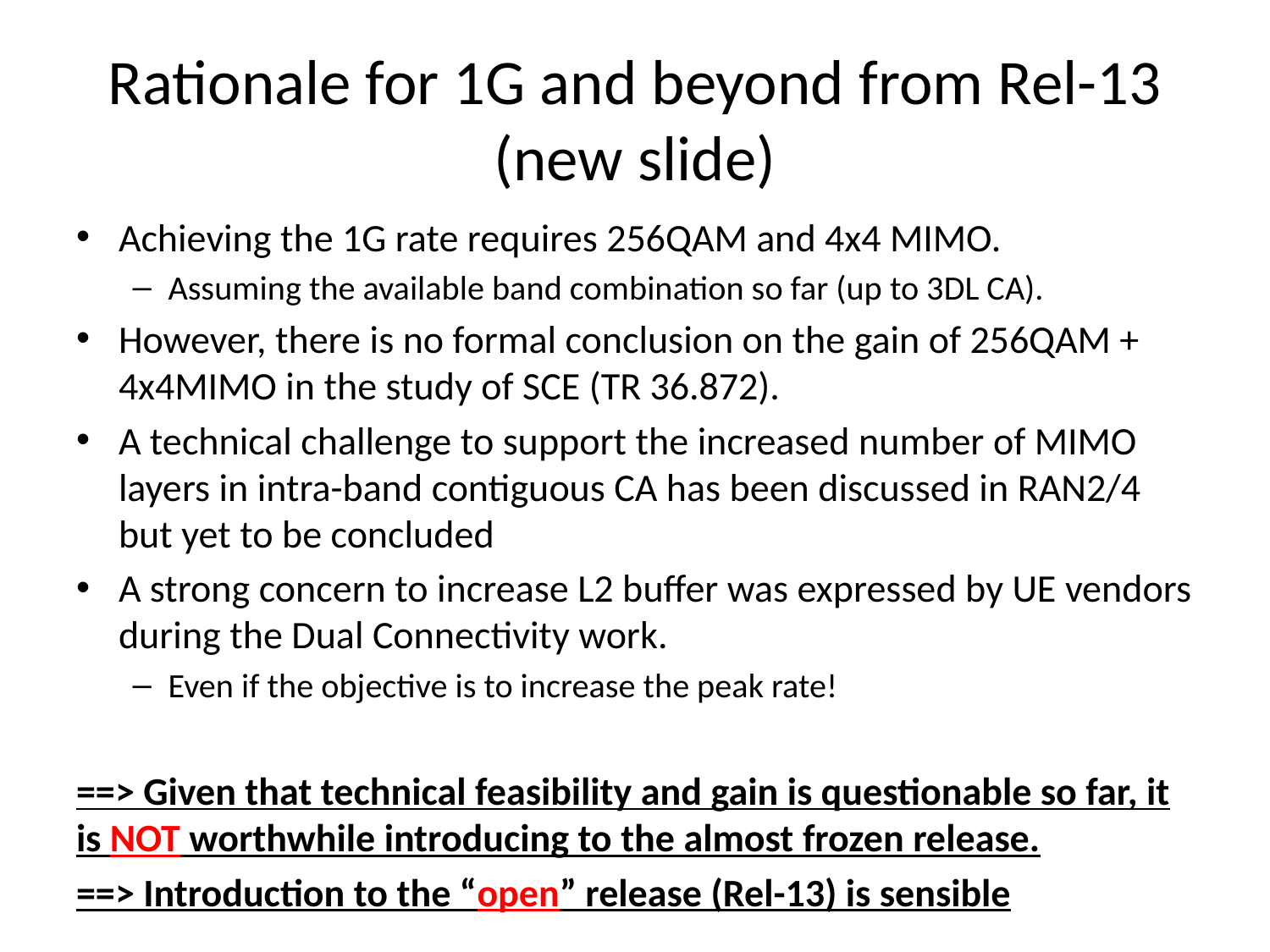

# Rationale for 1G and beyond from Rel-13 (new slide)
Achieving the 1G rate requires 256QAM and 4x4 MIMO.
Assuming the available band combination so far (up to 3DL CA).
However, there is no formal conclusion on the gain of 256QAM + 4x4MIMO in the study of SCE (TR 36.872).
A technical challenge to support the increased number of MIMO layers in intra-band contiguous CA has been discussed in RAN2/4 but yet to be concluded
A strong concern to increase L2 buffer was expressed by UE vendors during the Dual Connectivity work.
Even if the objective is to increase the peak rate!

==> Given that technical feasibility and gain is questionable so far, it is NOT worthwhile introducing to the almost frozen release.
==> Introduction to the “open” release (Rel-13) is sensible